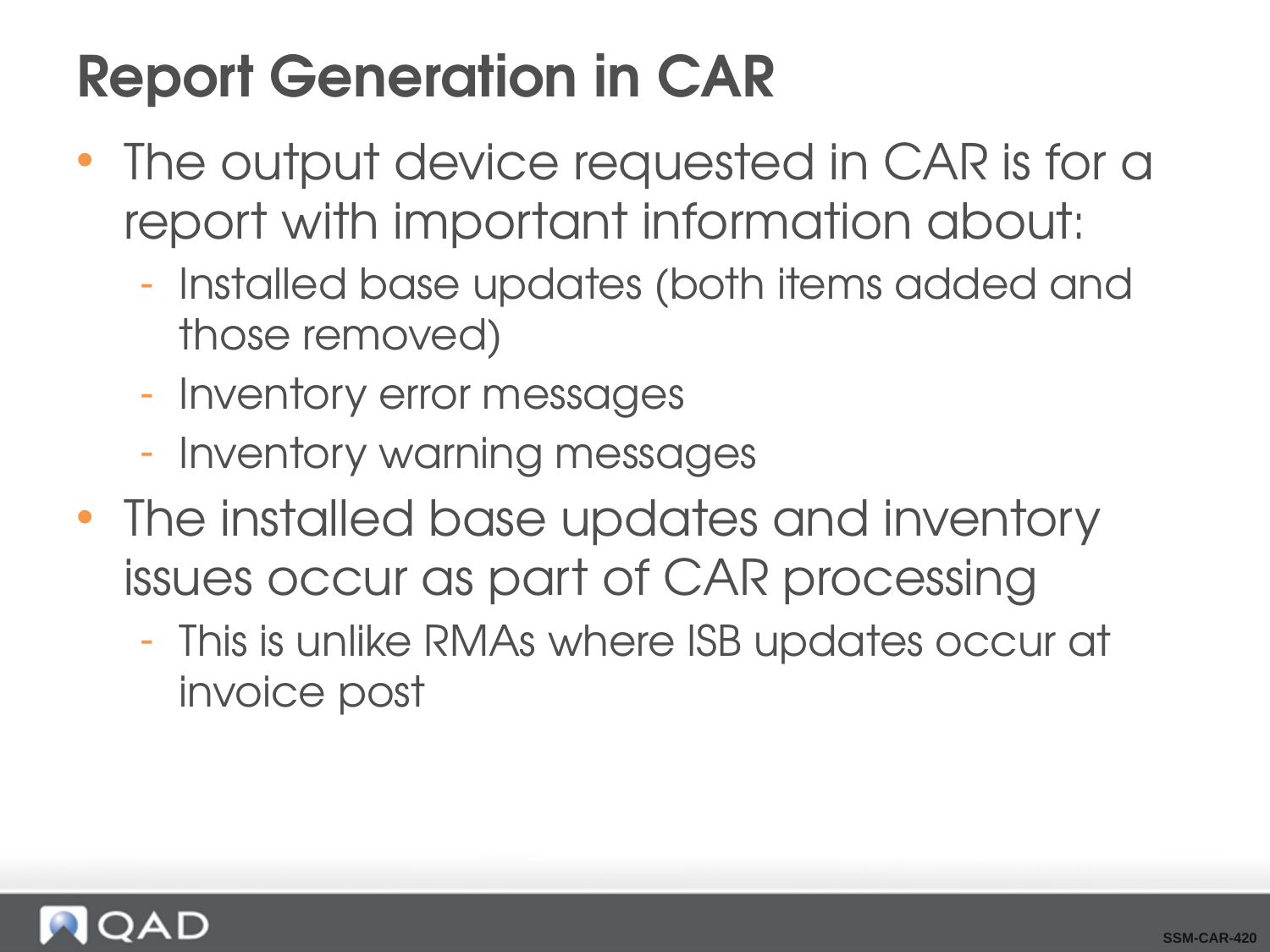

# Report Generation in CAR
The output device requested in CAR is for a report with important information about:
Installed base updates (both items added and
those removed)
Inventory error messages
Inventory warning messages
The installed base updates and inventory issues occur as part of CAR processing
This is unlike RMAs where ISB updates occur at invoice post

SSM-CAR-420